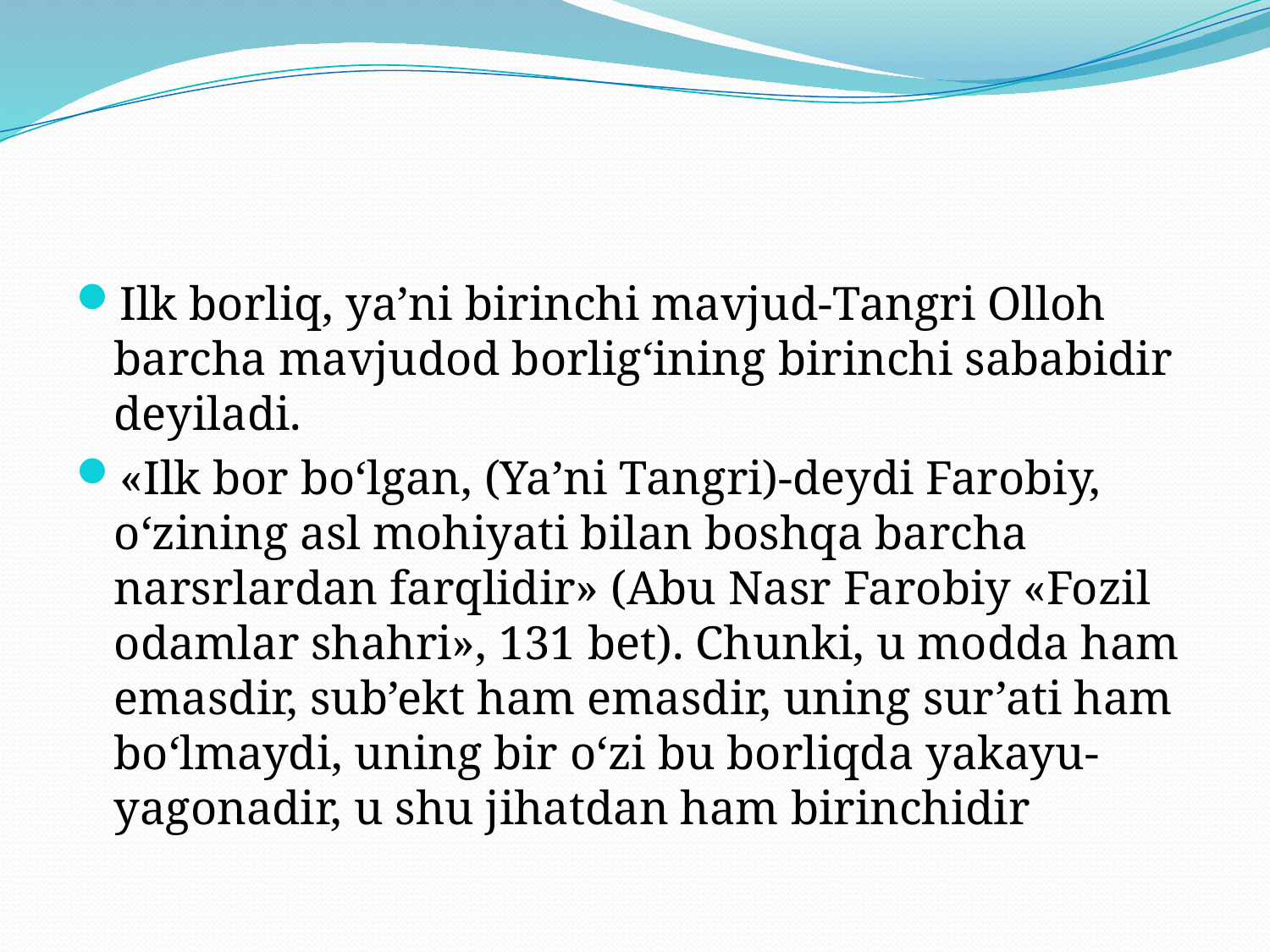

#
Ilk borliq, ya’ni birinchi mavjud-Tangri Olloh barcha mavjudod borlig‘ining birinchi sababidir deyiladi.
«Ilk bor bo‘lgan, (Ya’ni Tangri)-deydi Farobiy, o‘zining asl mohiyati bilan boshqa barcha narsrlardan farqlidir» (Abu Nasr Farobiy «Fozil odamlar shahri», 131 bet). Chunki, u modda ham emasdir, sub’ekt ham emasdir, uning sur’ati ham bo‘lmaydi, uning bir o‘zi bu borliqda yakayu-yagonadir, u shu jihatdan ham birinchidir